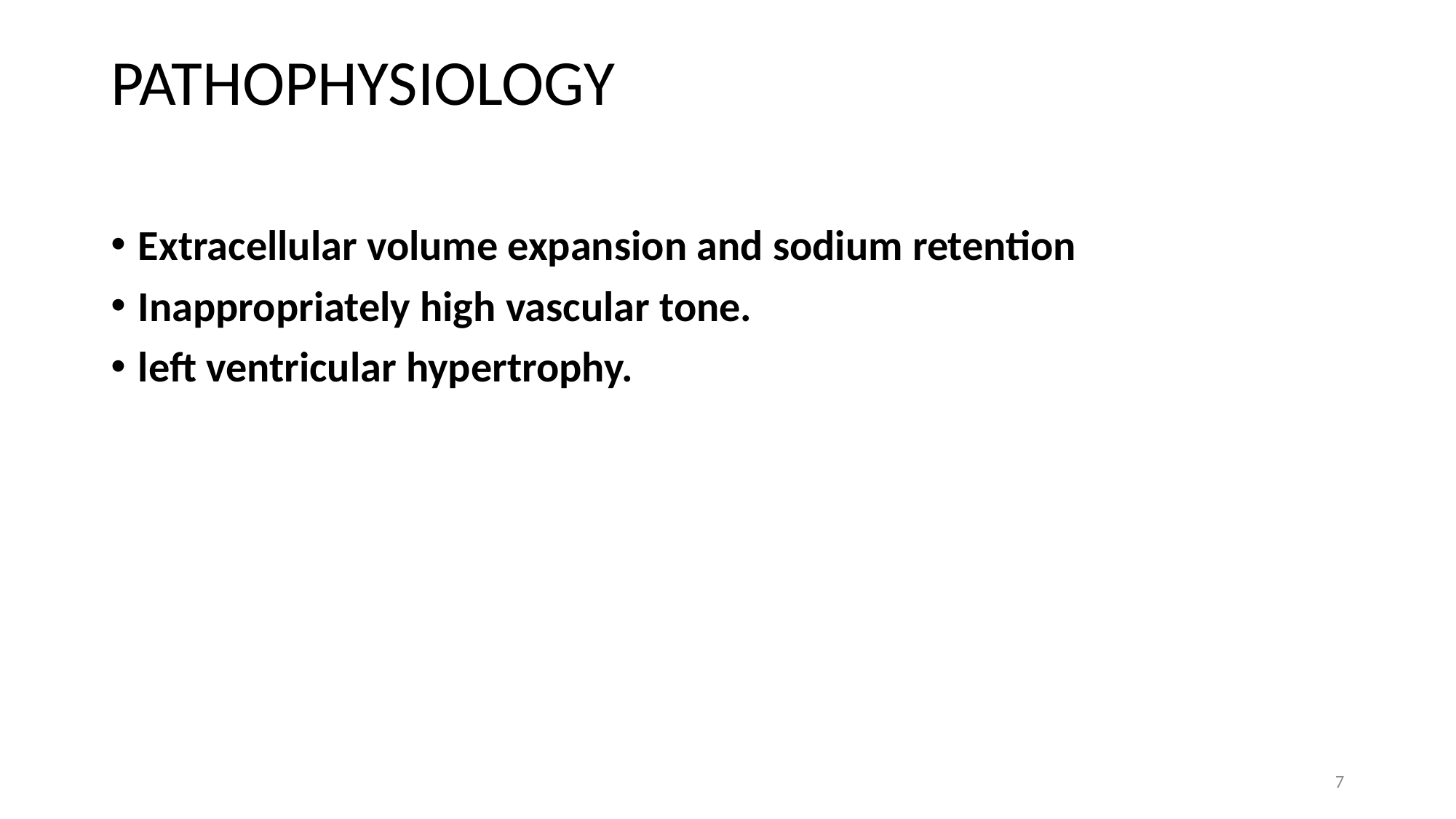

# PATHOPHYSIOLOGY
Extracellular volume expansion and sodium retention
Inappropriately high vascular tone.
left ventricular hypertrophy.

7